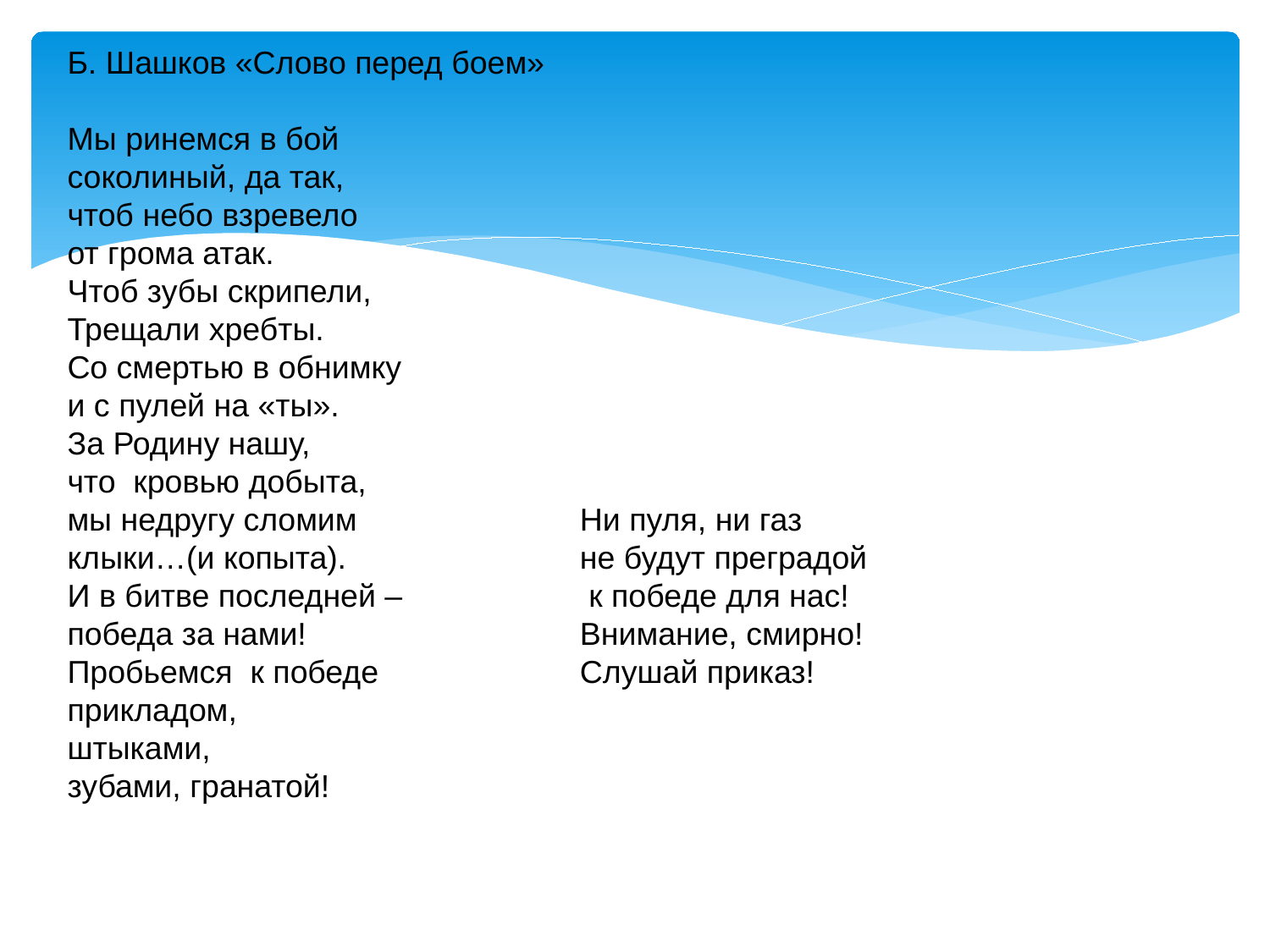

Б. Шашков «Слово перед боем»

Мы ринемся в бой
соколиный, да так,
чтоб небо взревело
от грома атак.
Чтоб зубы скрипели,
Трещали хребты.
Со смертью в обнимку
и с пулей на «ты».
За Родину нашу,
что  кровью добыта,
мы недругу сломим
клыки…(и копыта).
И в битве последней –
победа за нами!
Пробьемся  к победе
прикладом,
штыками,
зубами, гранатой!

Ни пуля, ни газ
не будут преградой
 к победе для нас!
Внимание, смирно!
Слушай приказ!